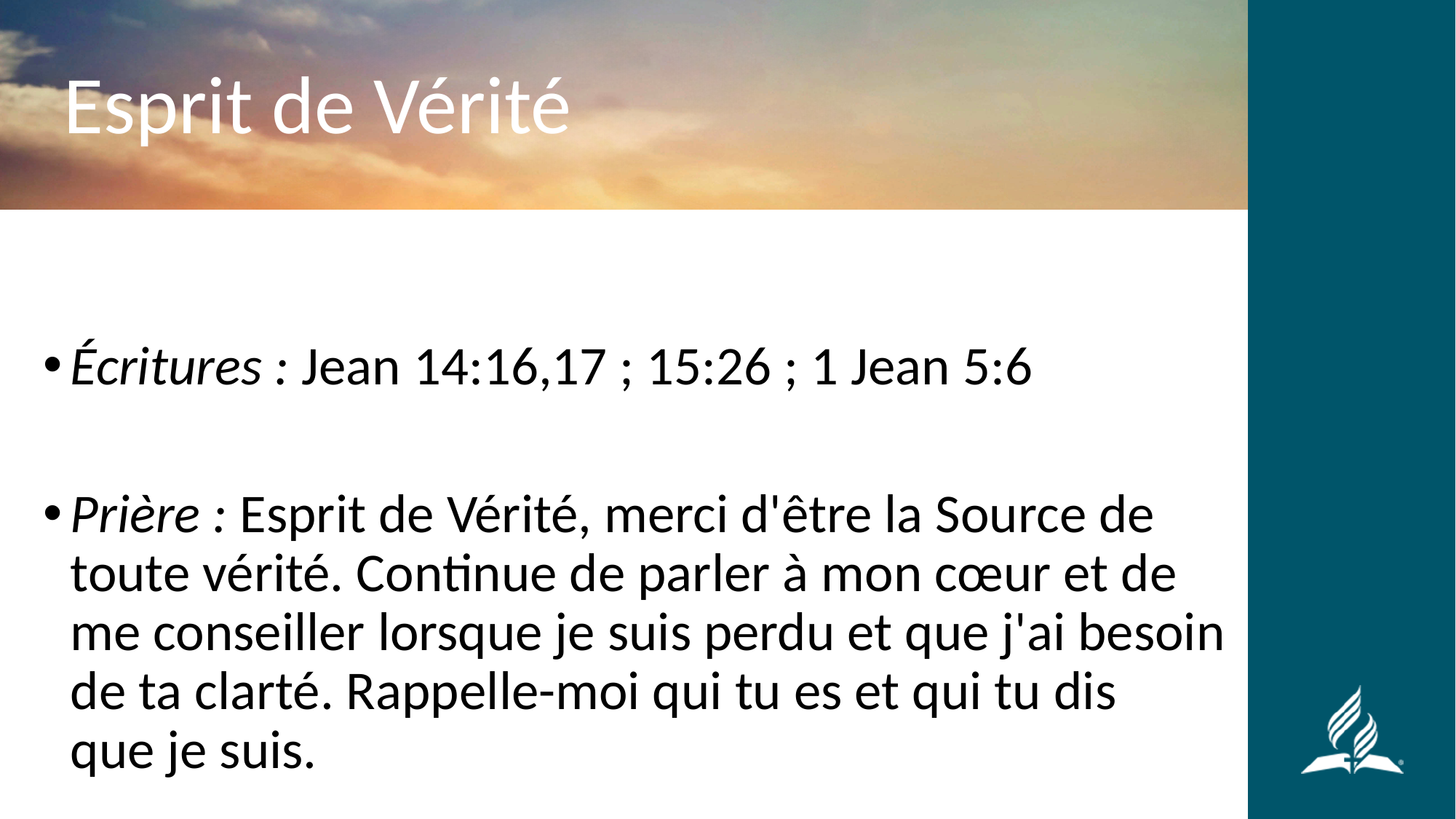

Esprit de Vérité

Écritures : Jean 14:16,17 ; 15:26 ; 1 Jean 5:6

Prière : Esprit de Vérité, merci d'être la Source de toute vérité. Continue de parler à mon cœur et de me conseiller lorsque je suis perdu et que j'ai besoin de ta clarté. Rappelle-moi qui tu es et qui tu dis
que je suis.